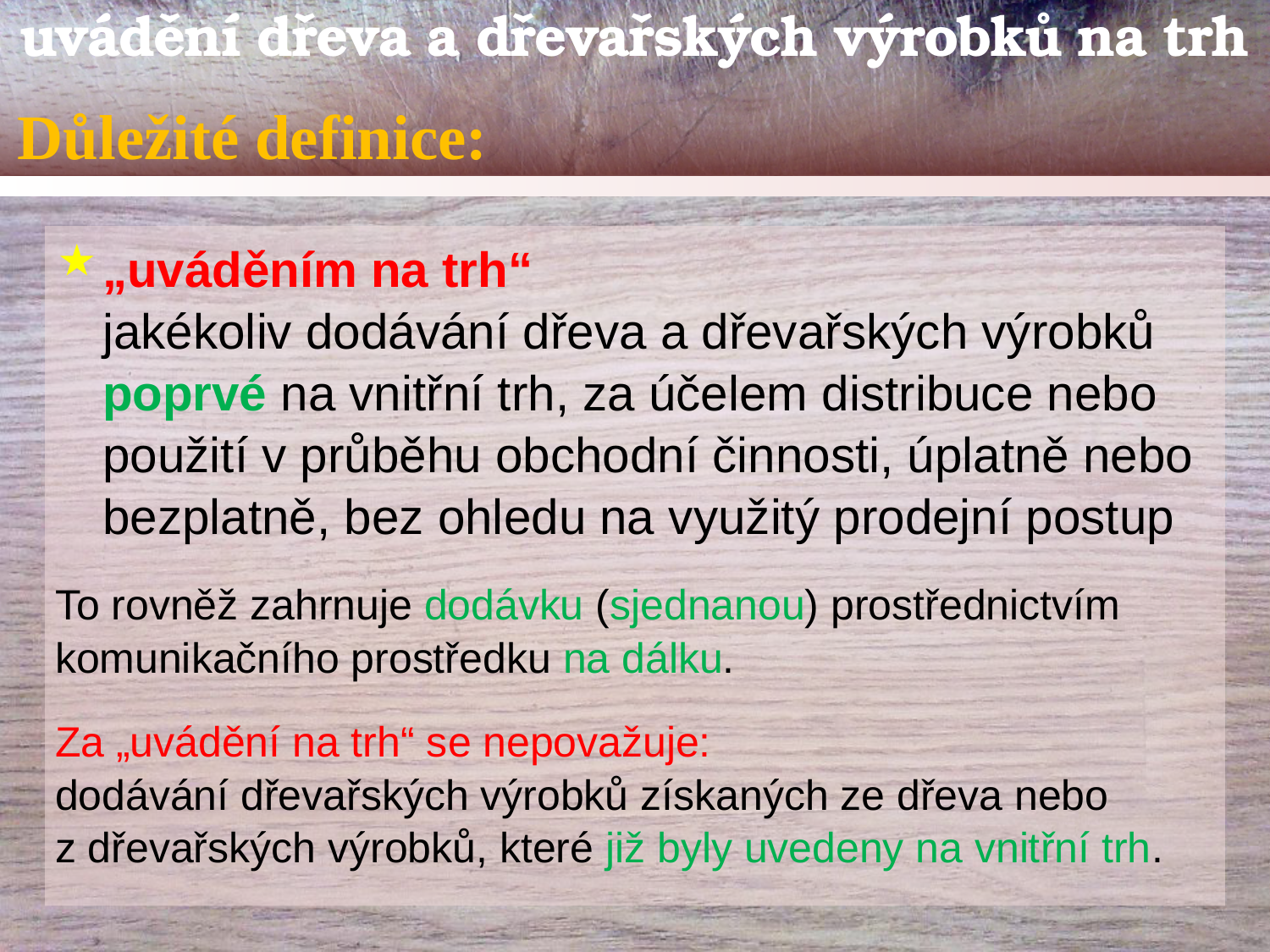

# Důležité definice:
„uváděním na trh“
jakékoliv dodávání dřeva a dřevařských výrobků poprvé na vnitřní trh, za účelem distribuce nebo použití v průběhu obchodní činnosti, úplatně nebo bezplatně, bez ohledu na využitý prodejní postup
To rovněž zahrnuje dodávku (sjednanou) prostřednictvím komunikačního prostředku na dálku.
Za „uvádění na trh“ se nepovažuje:
dodávání dřevařských výrobků získaných ze dřeva nebo z dřevařských výrobků, které již byly uvedeny na vnitřní trh.